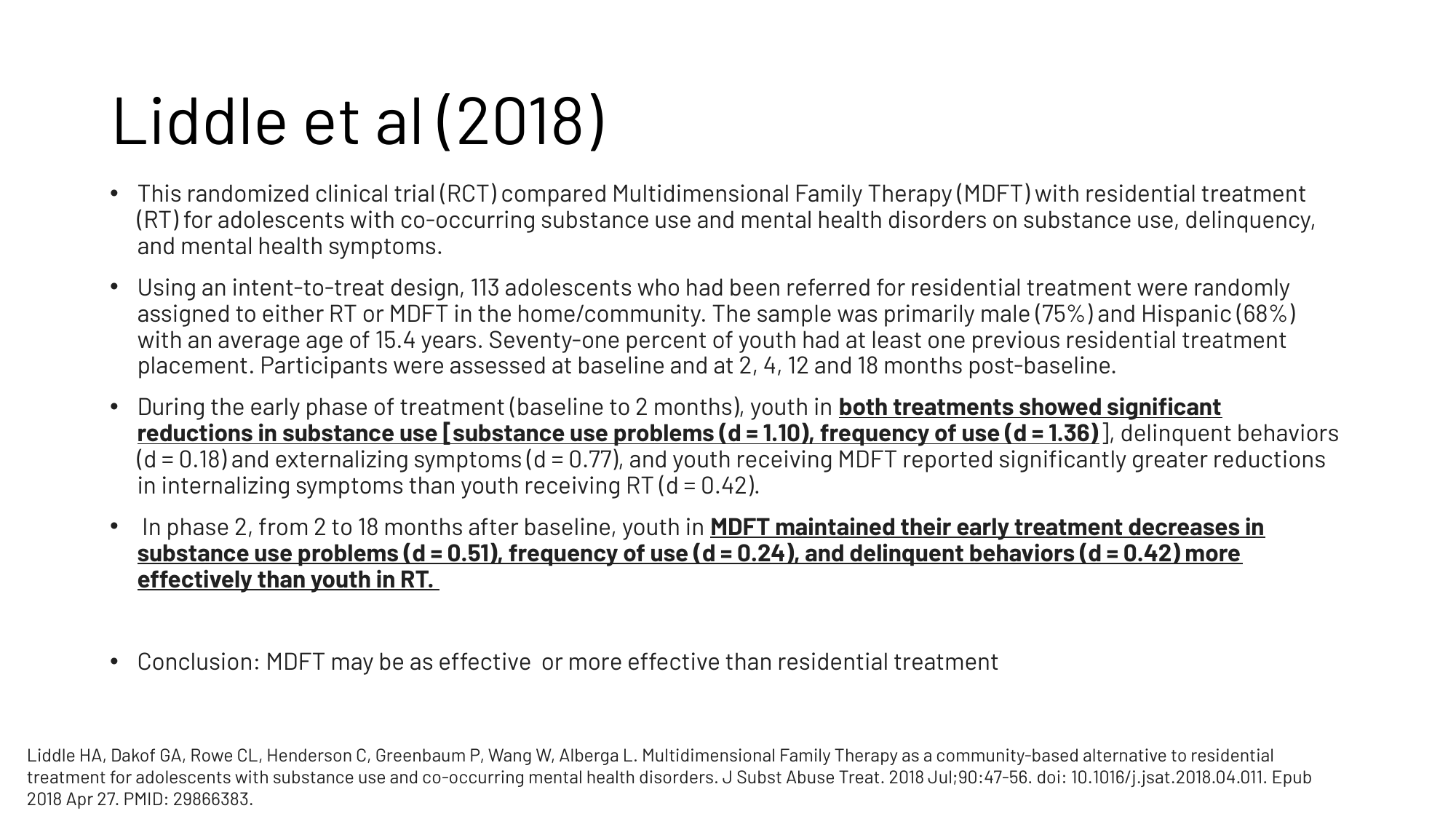

# Liddle et al (2018)
This randomized clinical trial (RCT) compared Multidimensional Family Therapy (MDFT) with residential treatment (RT) for adolescents with co-occurring substance use and mental health disorders on substance use, delinquency, and mental health symptoms.
Using an intent-to-treat design, 113 adolescents who had been referred for residential treatment were randomly assigned to either RT or MDFT in the home/community. The sample was primarily male (75%) and Hispanic (68%) with an average age of 15.4 years. Seventy-one percent of youth had at least one previous residential treatment placement. Participants were assessed at baseline and at 2, 4, 12 and 18 months post-baseline.
During the early phase of treatment (baseline to 2 months), youth in both treatments showed significant reductions in substance use [substance use problems (d = 1.10), frequency of use (d = 1.36)], delinquent behaviors (d = 0.18) and externalizing symptoms (d = 0.77), and youth receiving MDFT reported significantly greater reductions in internalizing symptoms than youth receiving RT (d = 0.42).
 In phase 2, from 2 to 18 months after baseline, youth in MDFT maintained their early treatment decreases in substance use problems (d = 0.51), frequency of use (d = 0.24), and delinquent behaviors (d = 0.42) more effectively than youth in RT.

Conclusion: MDFT may be as effective  or more effective than residential treatment
Liddle HA, Dakof GA, Rowe CL, Henderson C, Greenbaum P, Wang W, Alberga L. Multidimensional Family Therapy as a community-based alternative to residential treatment for adolescents with substance use and co-occurring mental health disorders. J Subst Abuse Treat. 2018 Jul;90:47-56. doi: 10.1016/j.jsat.2018.04.011. Epub 2018 Apr 27. PMID: 29866383.